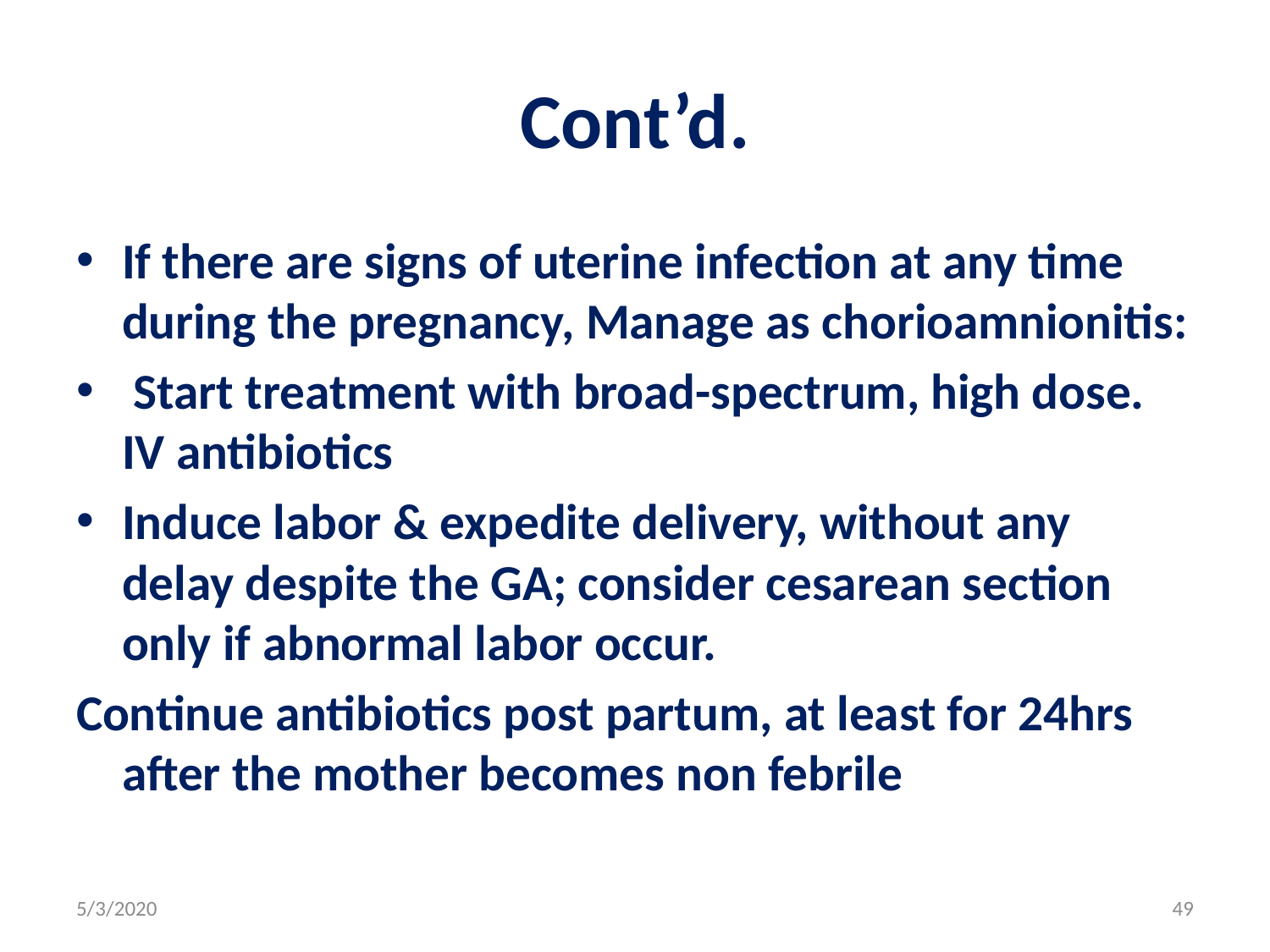

# Cont’d.
If there are signs of uterine infection at any time during the pregnancy, Manage as chorioamnionitis:
 Start treatment with broad-spectrum, high dose. IV antibiotics
Induce labor & expedite delivery, without any delay despite the GA; consider cesarean section only if abnormal labor occur.
Continue antibiotics post partum, at least for 24hrs after the mother becomes non febrile

5/3/2020
49